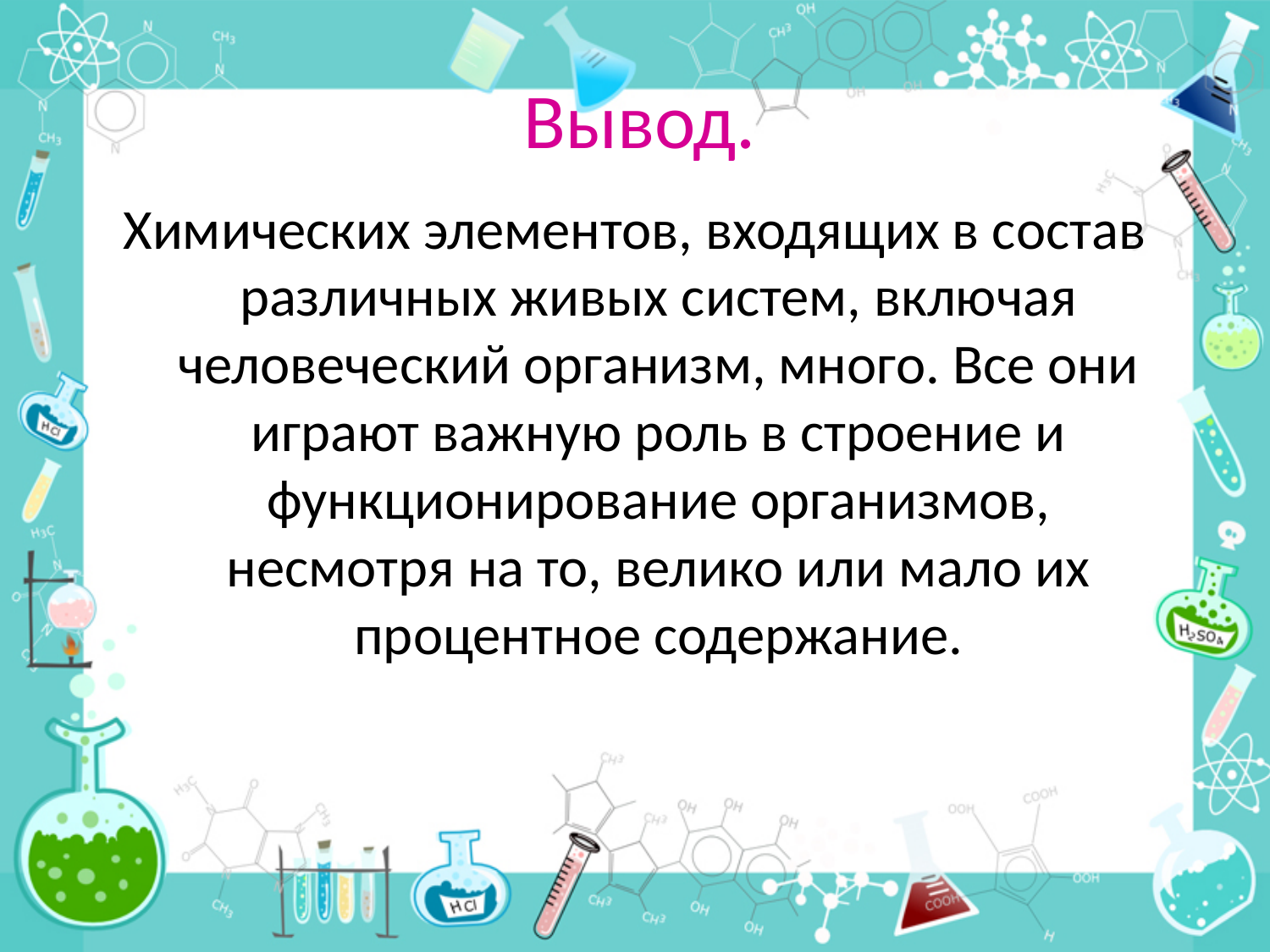

# Вывод.
Химических элементов, входящих в состав различных живых систем, включая человеческий организм, много. Все они играют важную роль в строение и функционирование организмов, несмотря на то, велико или мало их процентное содержание.